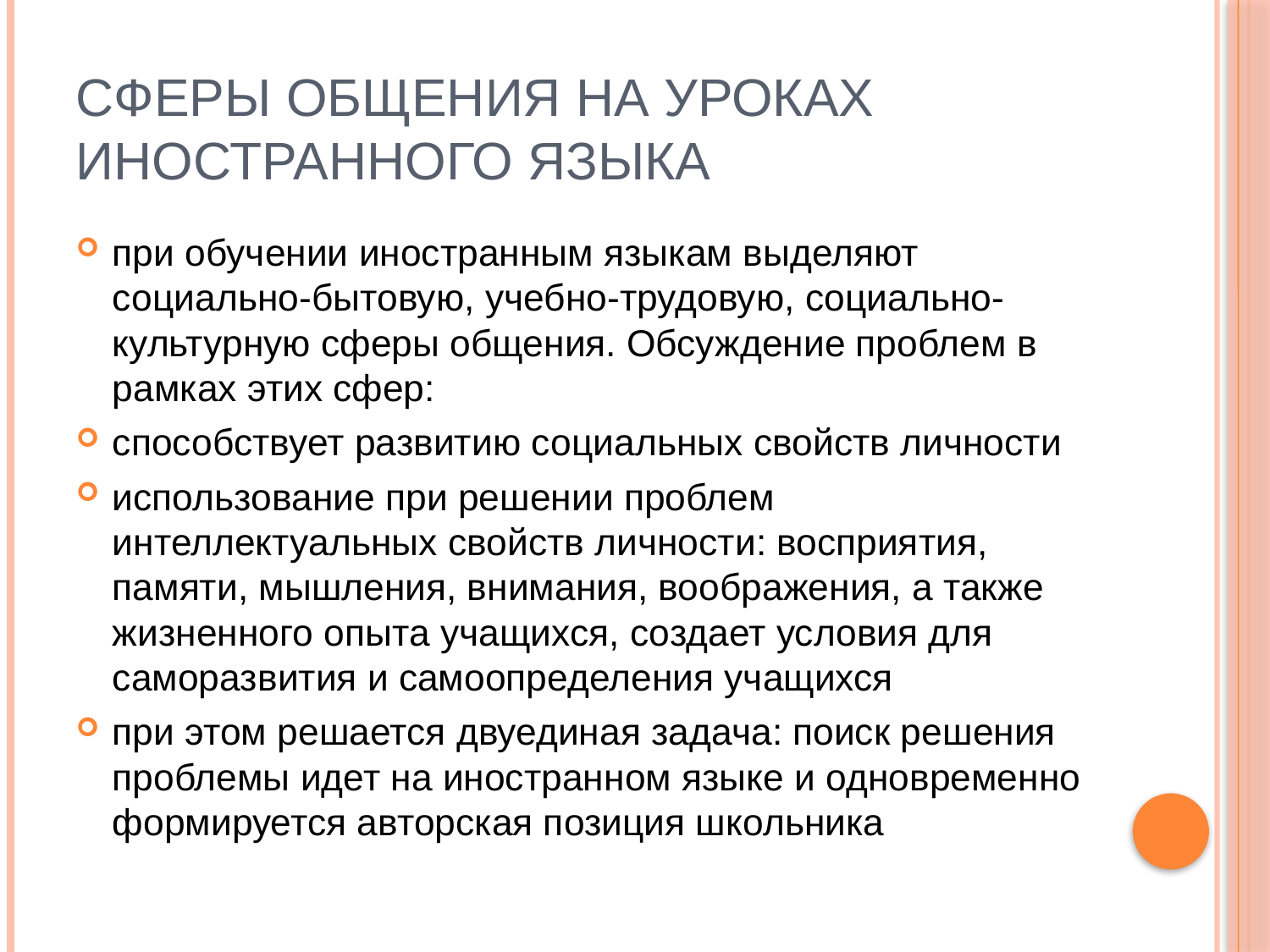

# Сферы общения на уроках иностранного языка
при обучении иностранным языкам выделяют социально-бытовую, учебно-трудовую, социально-культурную сферы общения. Обсуждение проблем в рамках этих сфер:
способствует развитию социальных свойств личности
использование при решении проблем интеллектуальных свойств личности: восприятия, памяти, мышления, внимания, воображения, а также жизненного опыта учащихся, создает условия для саморазвития и самоопределения учащихся
при этом решается двуединая задача: поиск решения проблемы идет на иностранном языке и одновременно формируется авторская позиция школьника